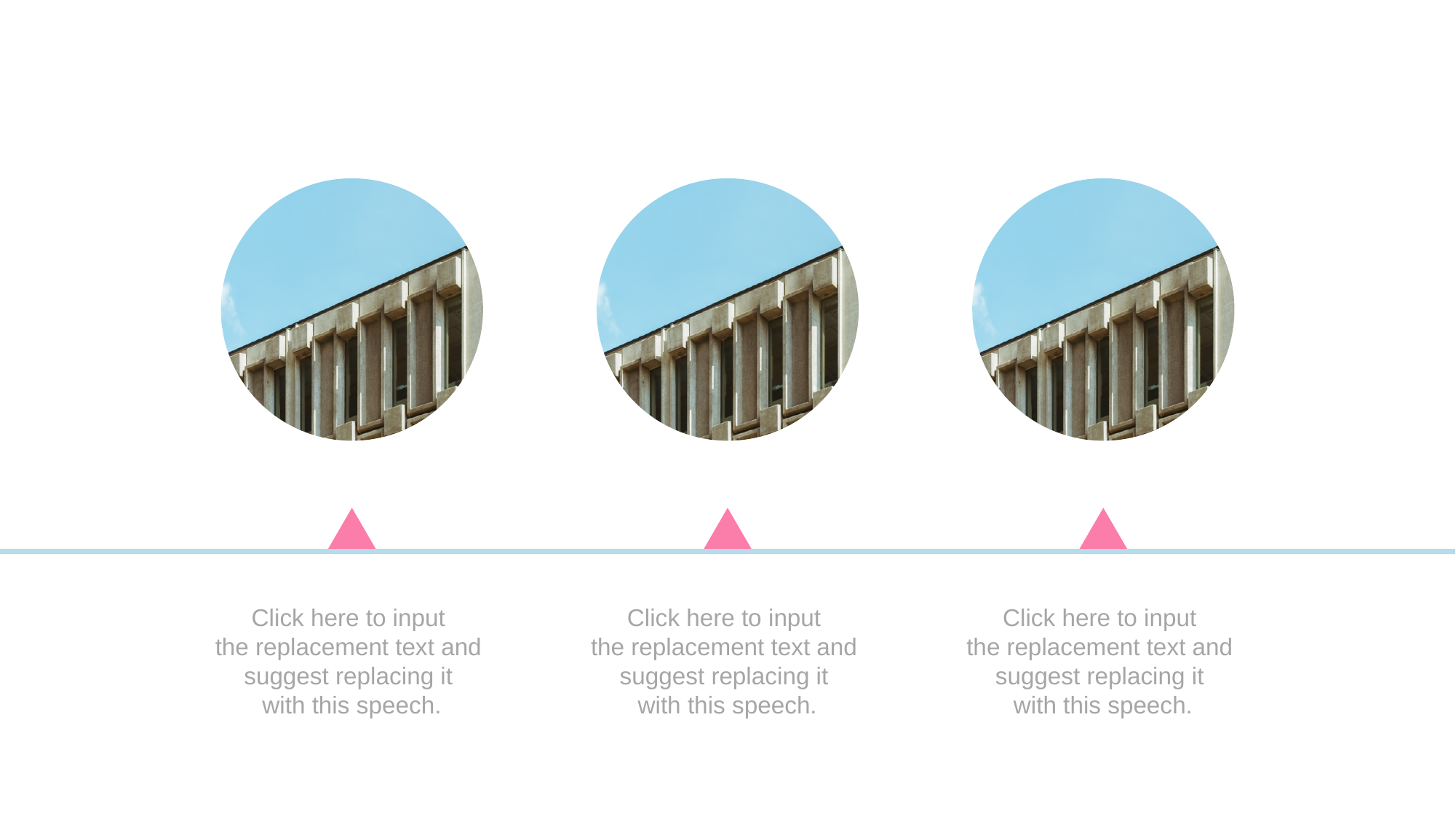

Click here to input
the replacement text and
suggest replacing it
with this speech.
Click here to input
the replacement text and
suggest replacing it
with this speech.
Click here to input
the replacement text and
suggest replacing it
with this speech.